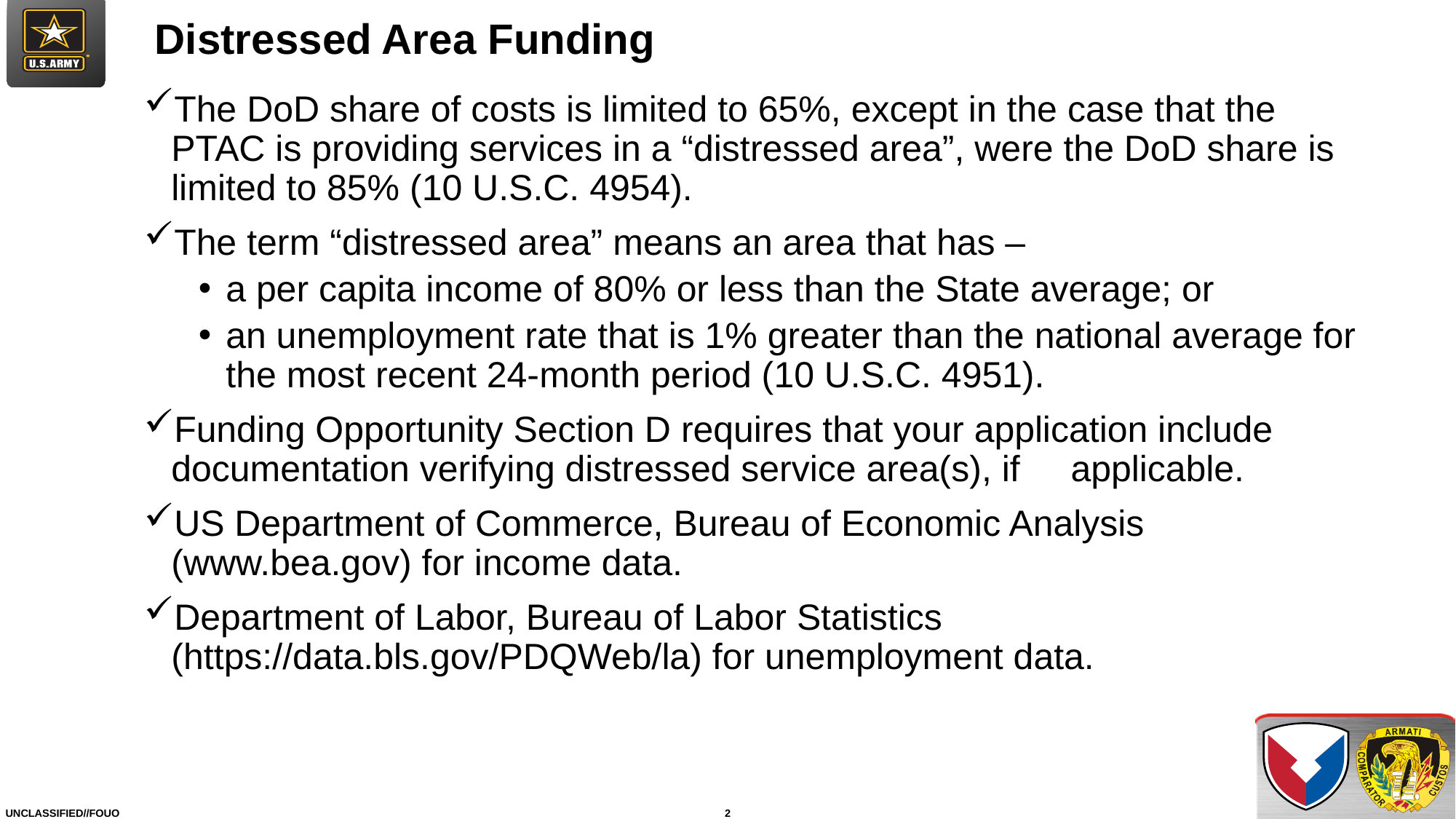

# Distressed Area Funding
The DoD share of costs is limited to 65%, except in the case that the PTAC is providing services in a “distressed area”, were the DoD share is limited to 85% (10 U.S.C. 4954).
The term “distressed area” means an area that has –
a per capita income of 80% or less than the State average; or
an unemployment rate that is 1% greater than the national average for the most recent 24-month period (10 U.S.C. 4951).
Funding Opportunity Section D requires that your application include documentation verifying distressed service area(s), if     applicable.
US Department of Commerce, Bureau of Economic Analysis (www.bea.gov) for income data.
Department of Labor, Bureau of Labor Statistics (https://data.bls.gov/PDQWeb/la) for unemployment data.